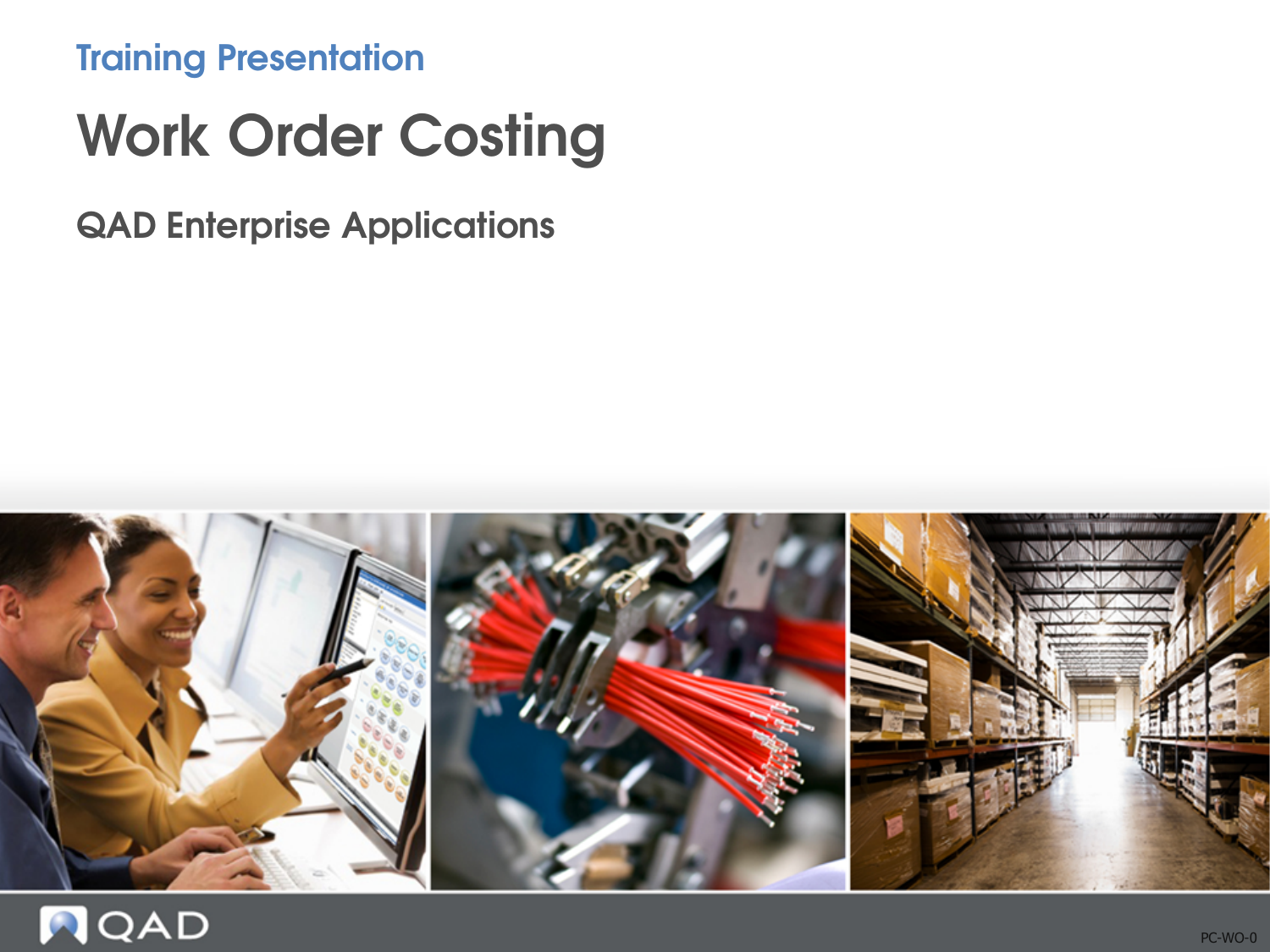

Training Presentation
# Work Order Costing
QAD Enterprise Applications
PC-WO-0